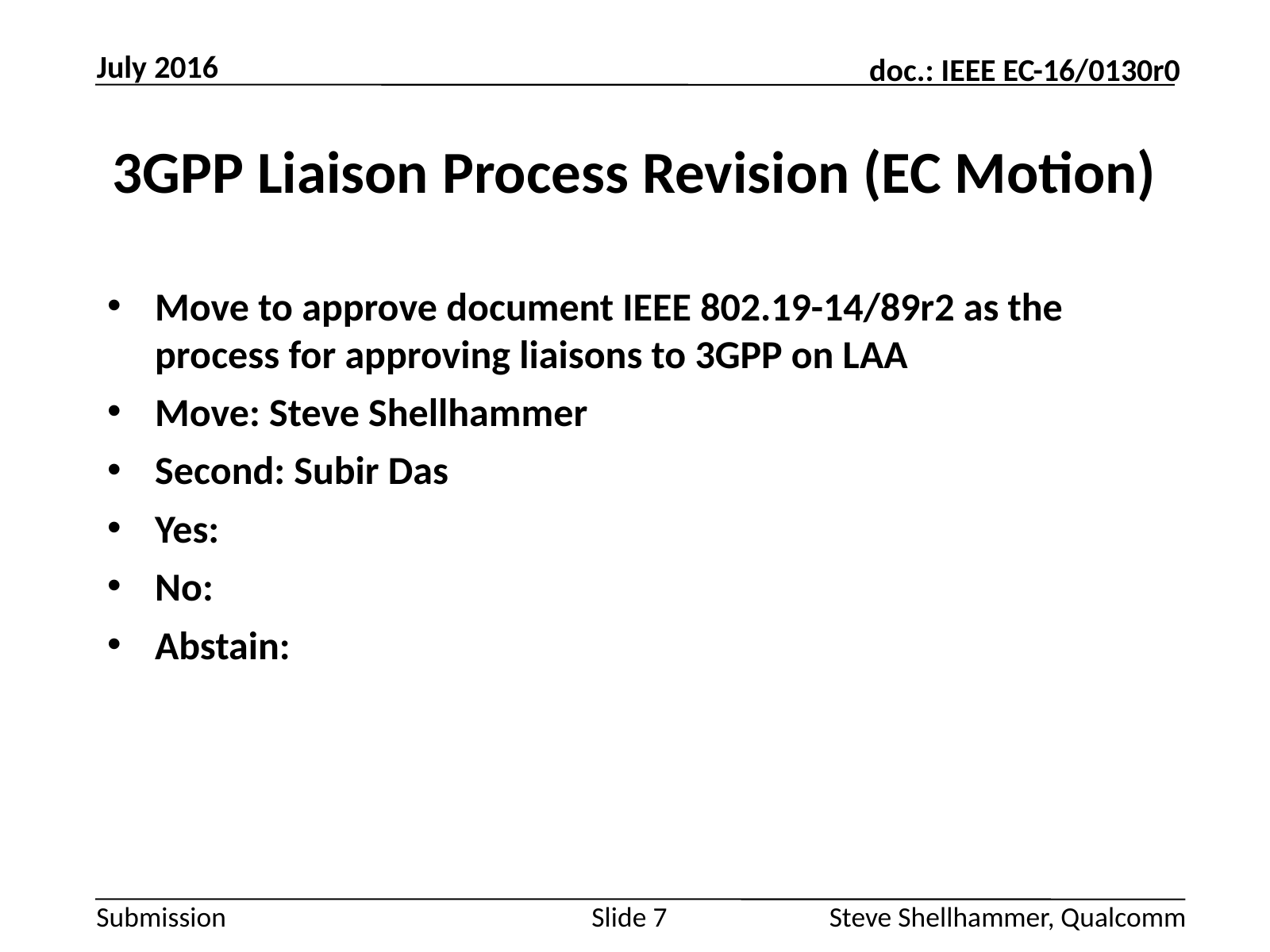

July 2016
# 3GPP Liaison Process Revision (EC Motion)
Move to approve document IEEE 802.19-14/89r2 as the process for approving liaisons to 3GPP on LAA
Move: Steve Shellhammer
Second: Subir Das
Yes:
No:
Abstain:

Slide 7
Steve Shellhammer, Qualcomm